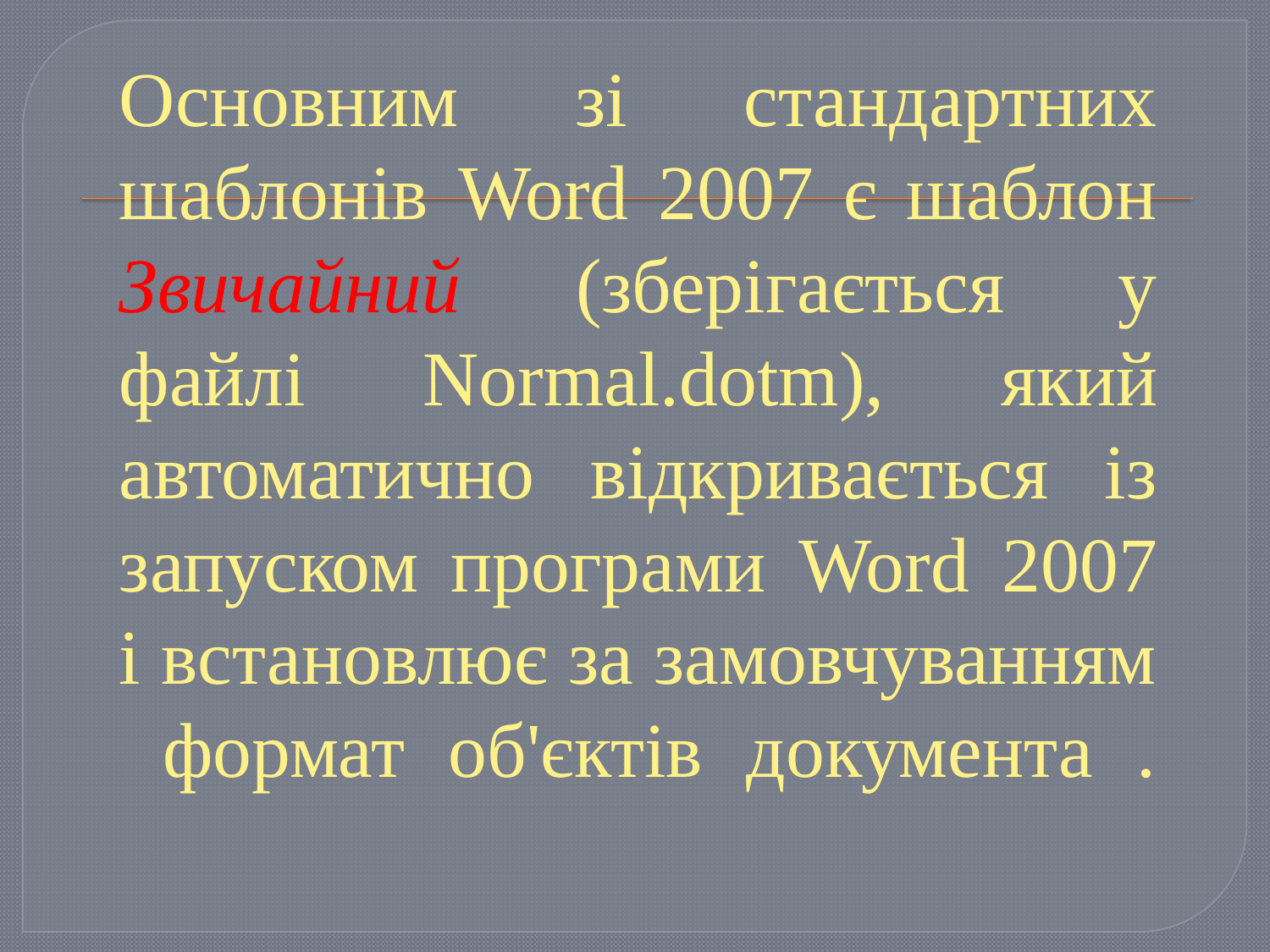

# Основним зі стандартних шаблонів Word 2007 є шаблон Звичайний (зберігається у файлі Normal.dotm), який автоматично відкривається із запуском програми Word 2007 і встановлює за замовчуванням  формат об'єктів документа .